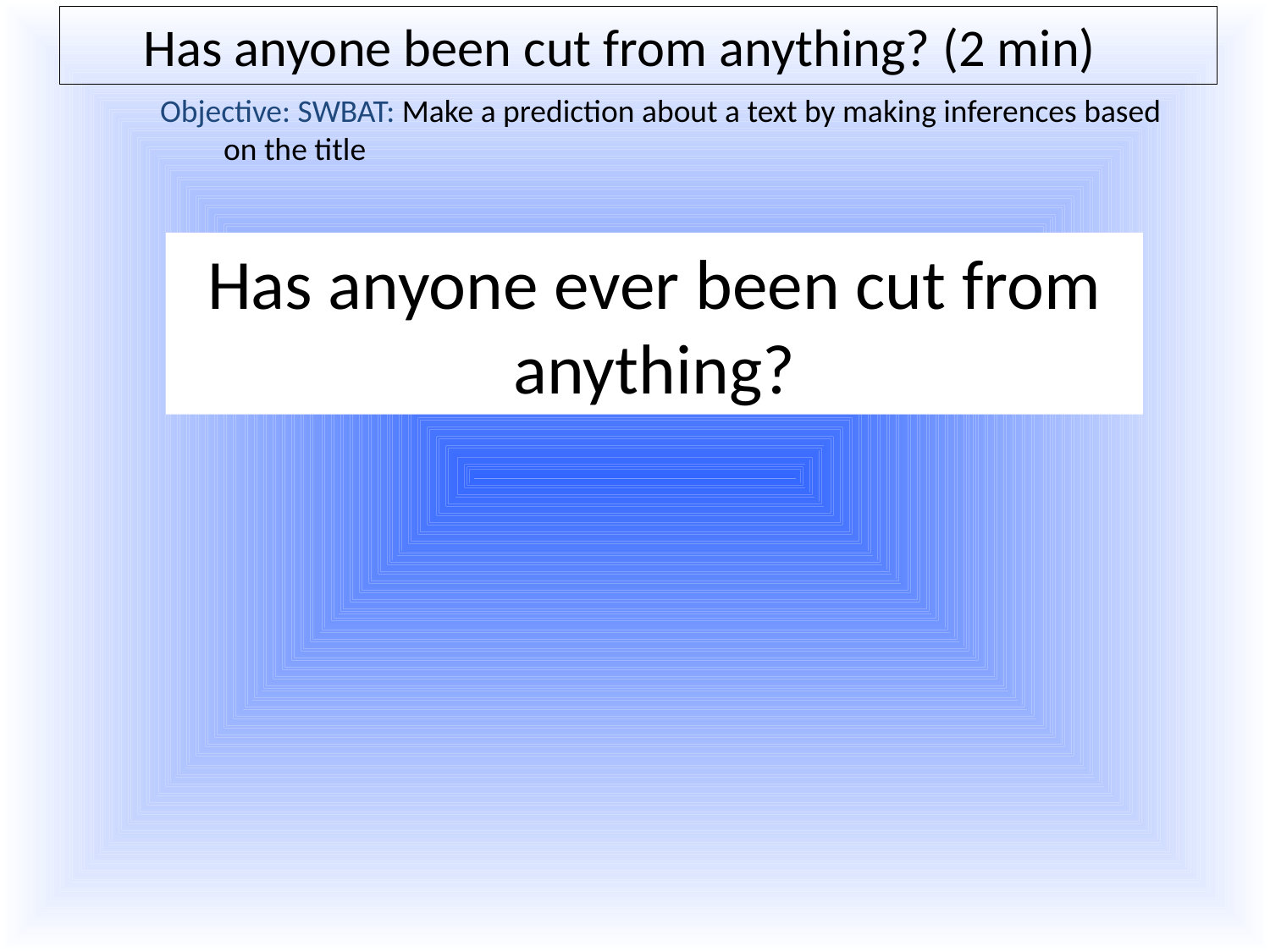

# Has anyone been cut from anything? (2 min)
Objective: SWBAT: Make a prediction about a text by making inferences based on the title
Has anyone ever been cut from anything?